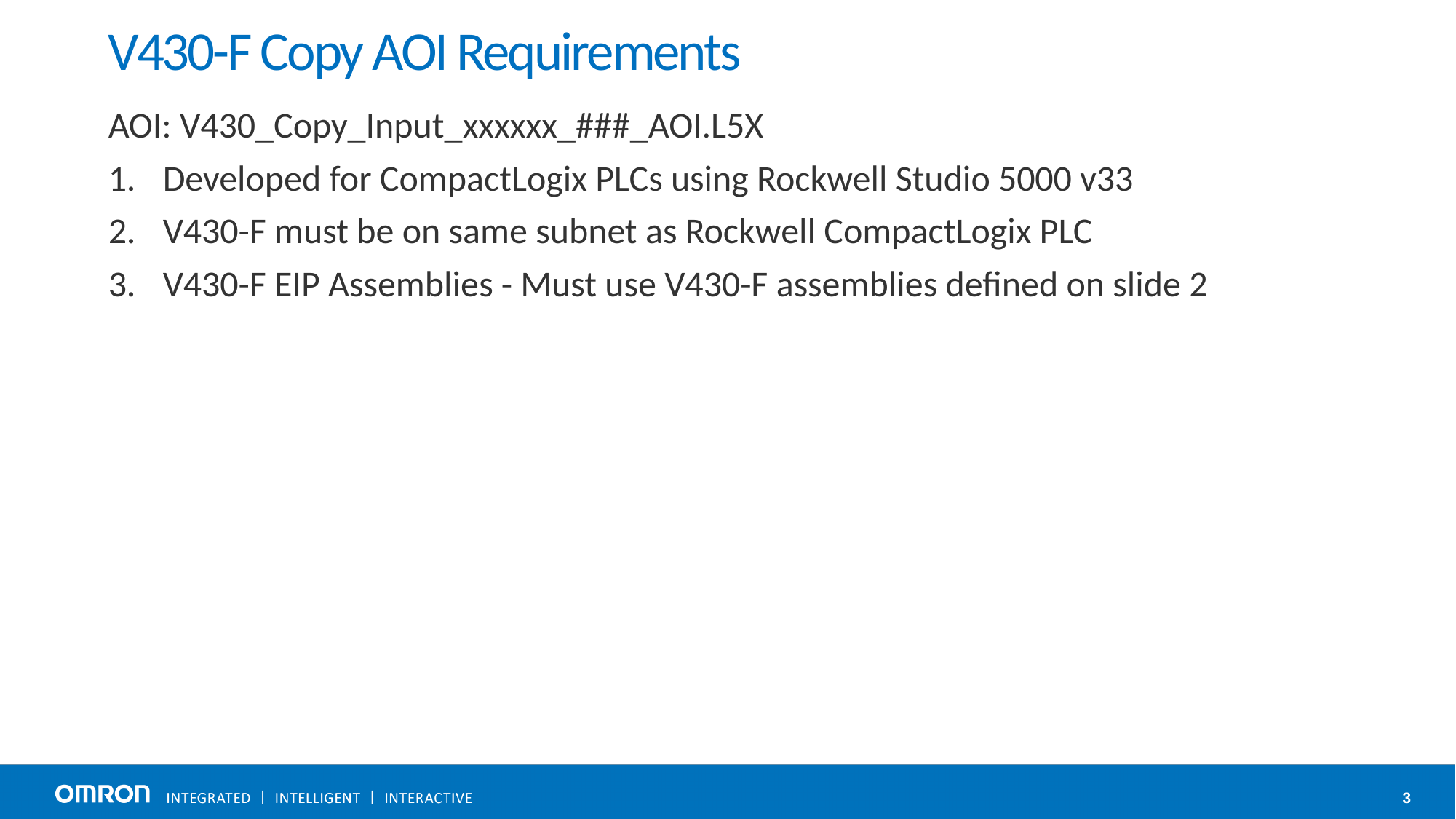

# V430-F Copy AOI Requirements
AOI: V430_Copy_Input_xxxxxx_###_AOI.L5X
Developed for CompactLogix PLCs using Rockwell Studio 5000 v33
V430-F must be on same subnet as Rockwell CompactLogix PLC
V430-F EIP Assemblies - Must use V430-F assemblies defined on slide 2

3